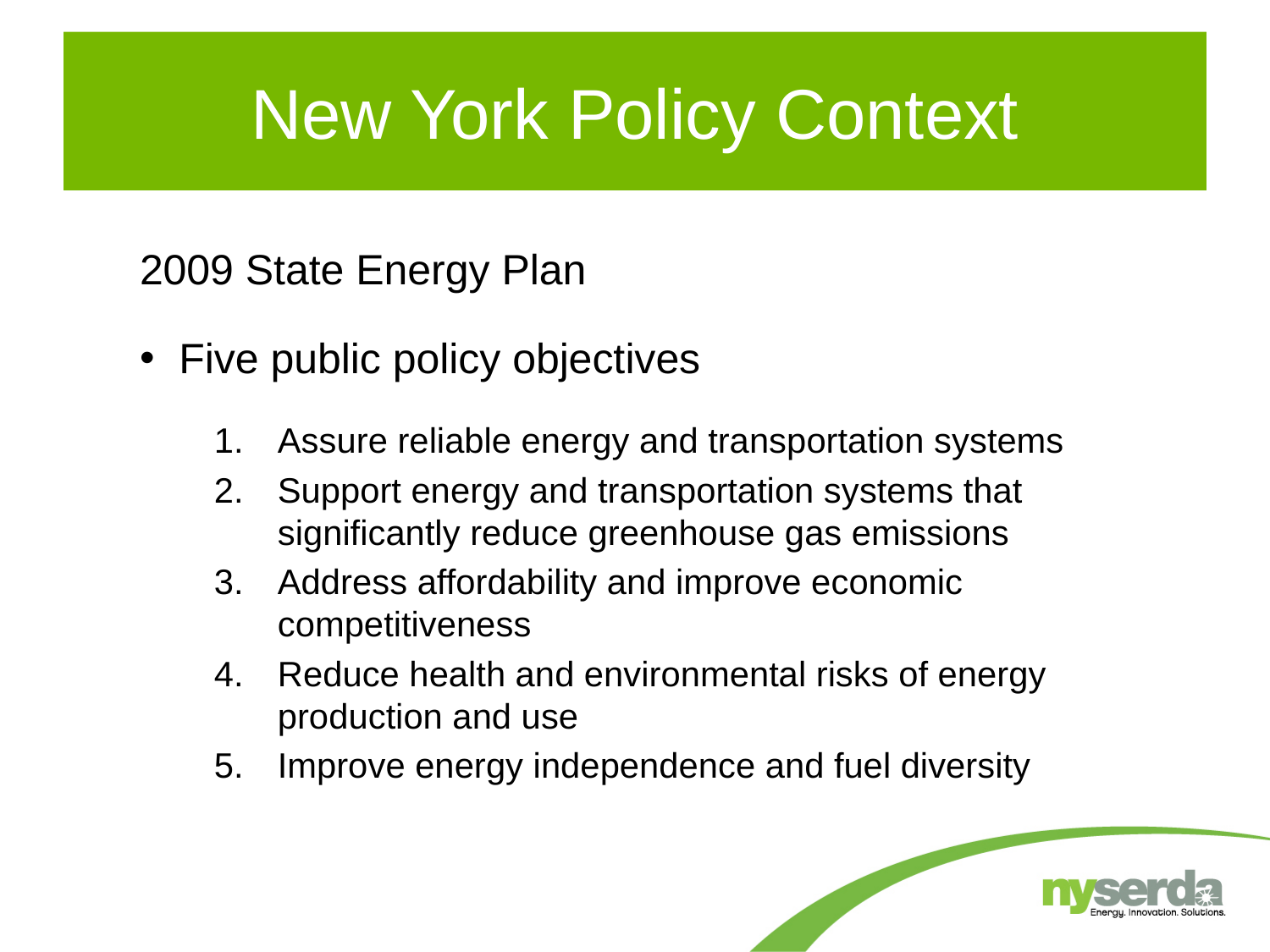

# New York Policy Context

2009 State Energy Plan

Five public policy objectives

Assure reliable energy and transportation systems
Support energy and transportation systems that  significantly reduce greenhouse gas emissions
Address affordability and improve economic competitiveness
Reduce health and environmental risks of energy production and use
Improve energy independence and fuel diversity